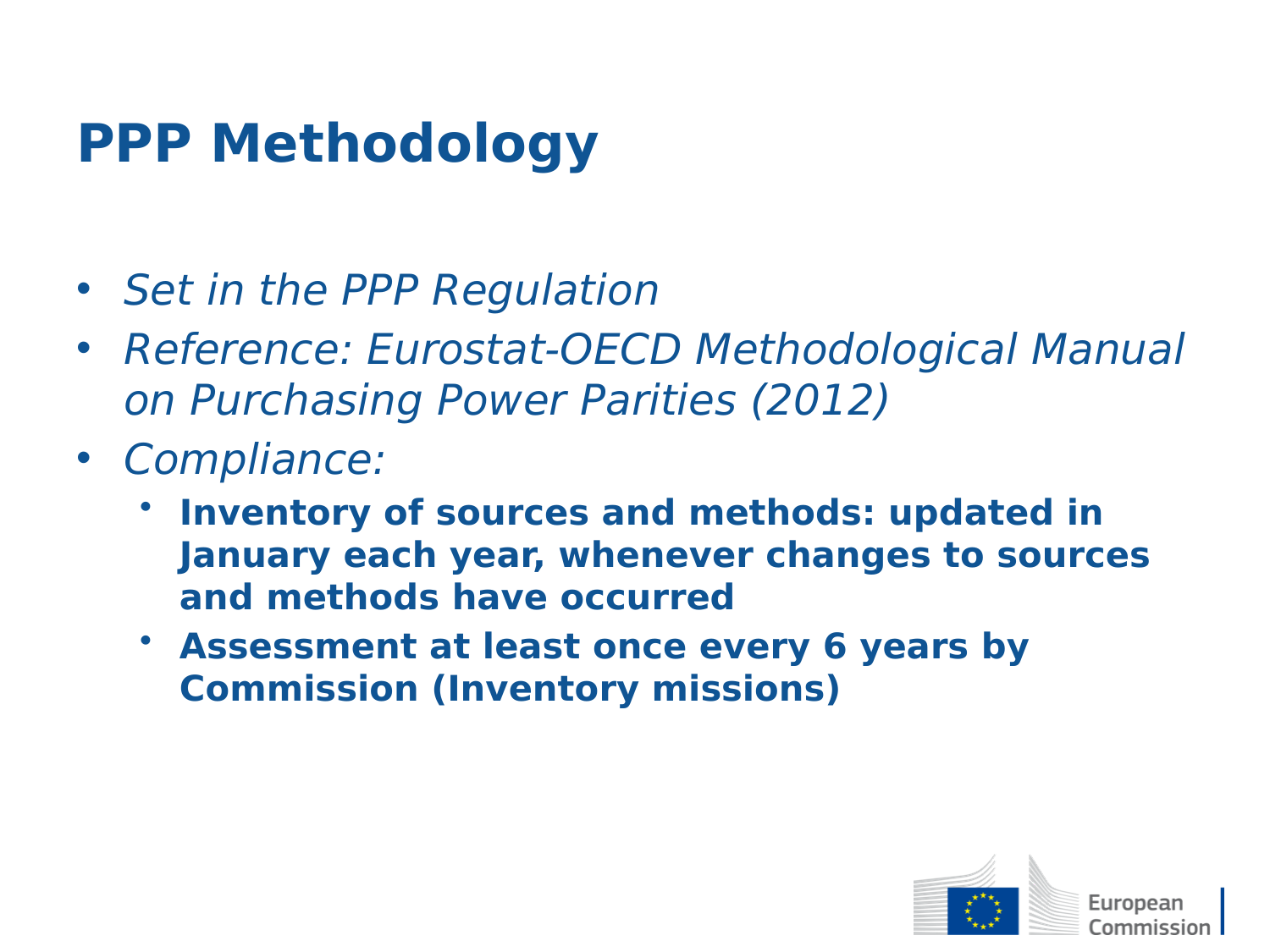

# PPP Methodology
Set in the PPP Regulation
Reference: Eurostat-OECD Methodological Manual on Purchasing Power Parities (2012)
Compliance:
Inventory of sources and methods: updated in January each year, whenever changes to sources and methods have occurred
Assessment at least once every 6 years by Commission (Inventory missions)